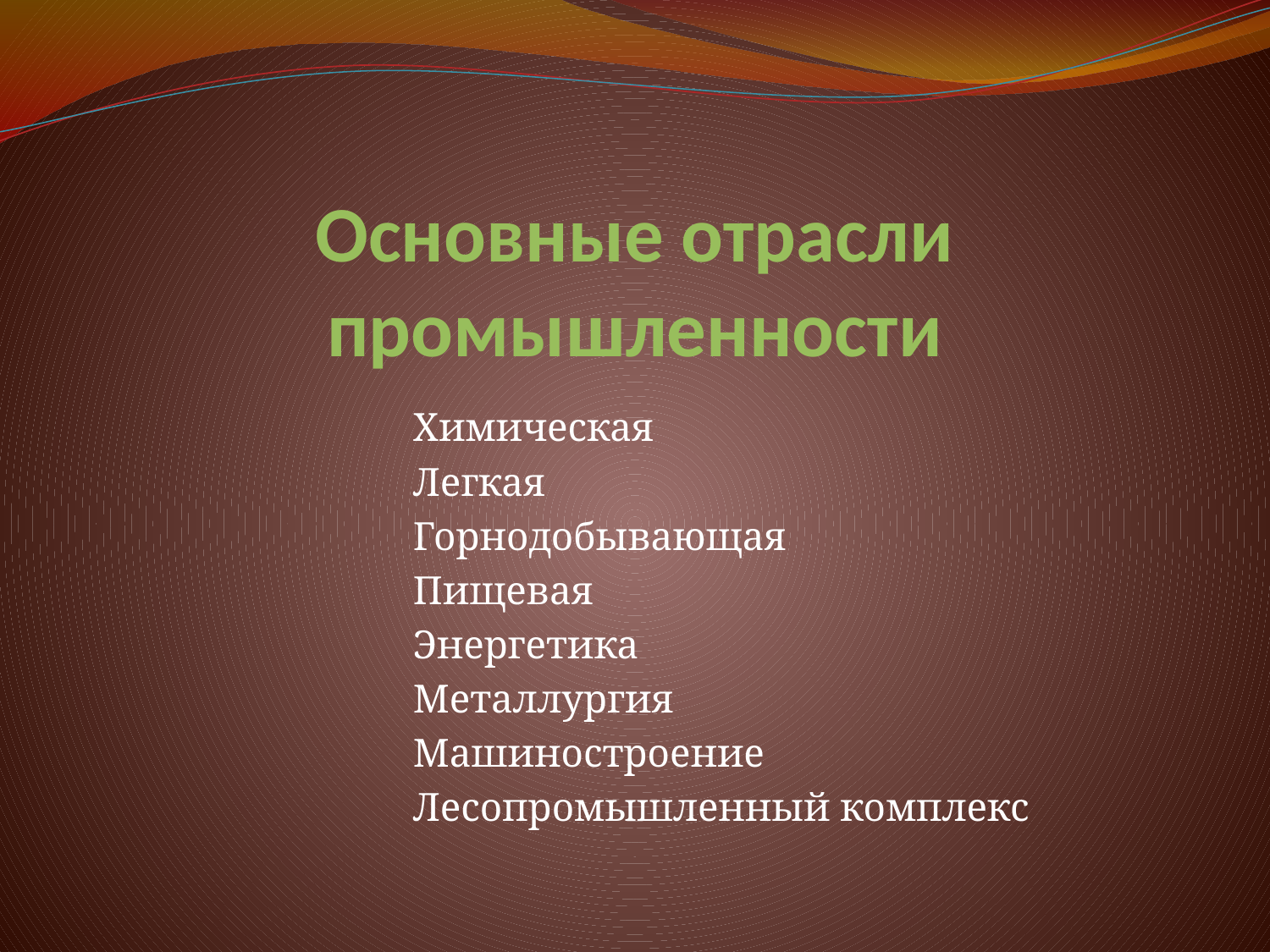

# Основные отрасли промышленности
Химическая
Легкая
Горнодобывающая
Пищевая
Энергетика
Металлургия
Машиностроение
Лесопромышленный комплекс